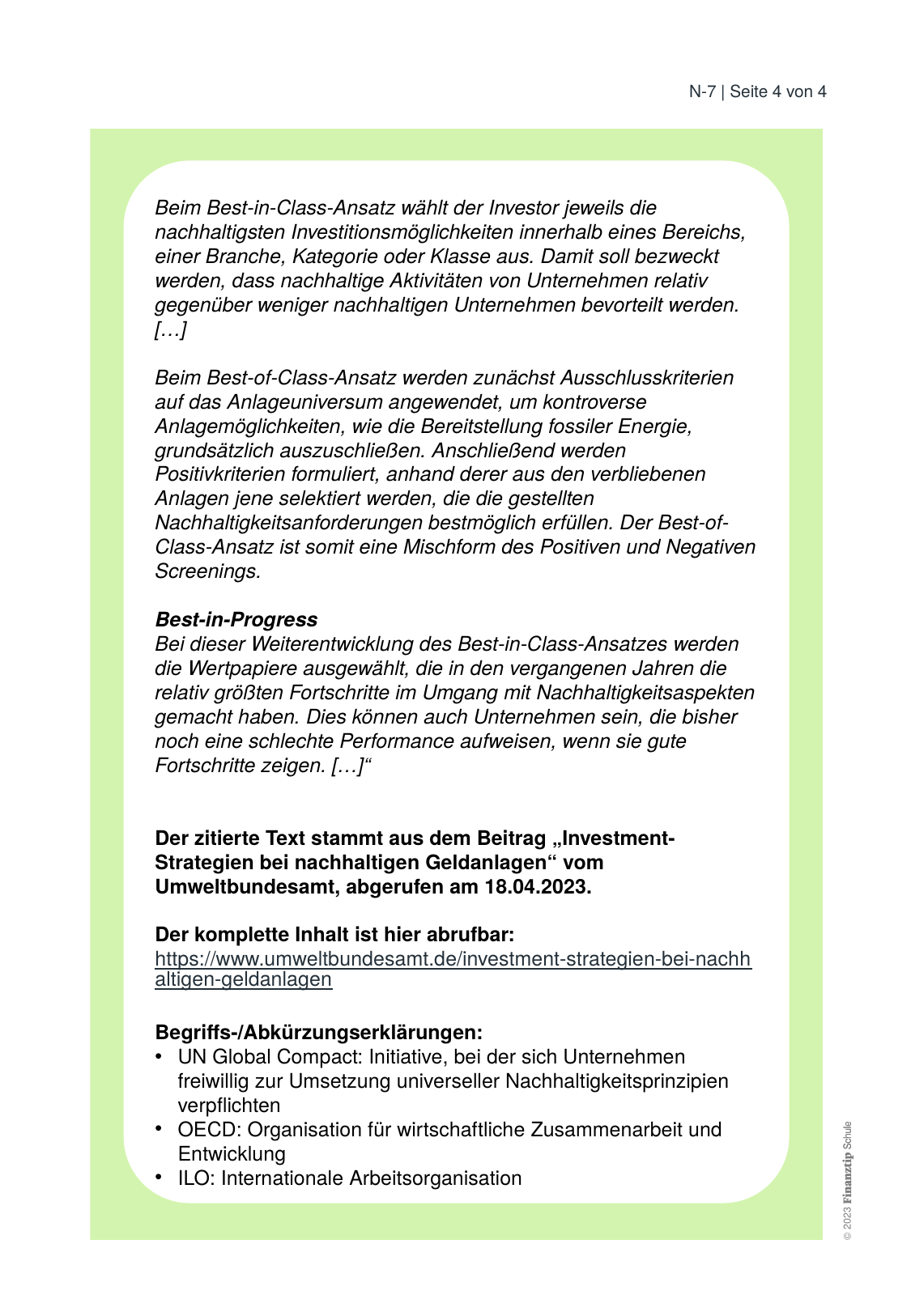

Beim Best-in-Class-Ansatz wählt der Investor jeweils die nachhaltigsten Investitionsmöglichkeiten innerhalb eines Bereichs, einer Branche, Kategorie oder Klasse aus. Damit soll bezweckt werden, dass nachhaltige Aktivitäten von Unternehmen relativ gegenüber weniger nachhaltigen Unternehmen bevorteilt werden. […]

Beim Best-of-Class-Ansatz werden zunächst Ausschlusskriterien auf das Anlageuniversum angewendet, um kontroverse Anlagemöglichkeiten, wie die Bereitstellung fossiler Energie, grundsätzlich auszuschließen. Anschließend werden Positivkriterien formuliert, anhand derer aus den verbliebenen Anlagen jene selektiert werden, die die gestellten Nachhaltigkeitsanforderungen bestmöglich erfüllen. Der Best-of-Class-Ansatz ist somit eine Mischform des Positiven und Negativen Screenings.

Best-in-Progress
Bei dieser Weiterentwicklung des Best-in-Class-Ansatzes werden die Wertpapiere ausgewählt, die in den vergangenen Jahren die relativ größten Fortschritte im Umgang mit Nachhaltigkeitsaspekten gemacht haben. Dies können auch Unternehmen sein, die bisher noch eine schlechte Performance aufweisen, wenn sie gute Fortschritte zeigen. […]“

Der zitierte Text stammt aus dem Beitrag „Investment-Strategien bei nachhaltigen Geldanlagen“ vom Umweltbundesamt, abgerufen am 18.04.2023.

Der komplette Inhalt ist hier abrufbar:
https://www.umweltbundesamt.de/investment-strategien-bei-nachhaltigen-geldanlagen

Begriffs-/Abkürzungserklärungen:
UN Global Compact: Initiative, bei der sich Unternehmen freiwillig zur Umsetzung universeller Nachhaltigkeitsprinzipien verpflichten
OECD: Organisation für wirtschaftliche Zusammenarbeit und Entwicklung
ILO: Internationale Arbeitsorganisation